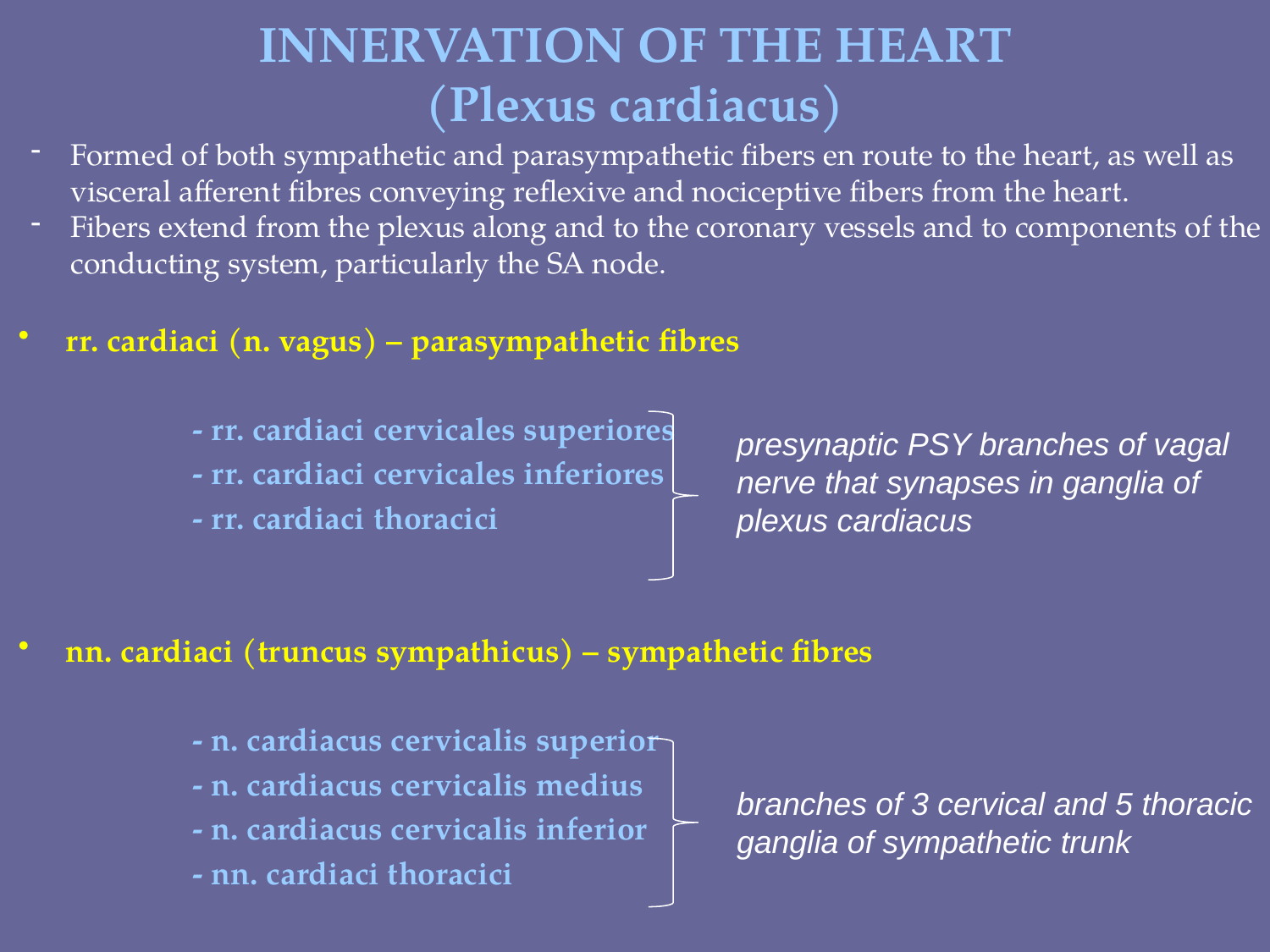

INNERVATION OF THE HEART
(Plexus cardiacus)
Formed of both sympathetic and parasympathetic fibers en route to the heart, as well as
visceral afferent fibres conveying reflexive and nociceptive fibers from the heart.
Fibers extend from the plexus along and to the coronary vessels and to components of the conducting system, particularly the SA node.
rr. cardiaci (n. vagus) – parasympathetic fibres

		- rr. cardiaci cervicales superiores
		- rr. cardiaci cervicales inferiores
		- rr. cardiaci thoracici

nn. cardiaci (truncus sympathicus) – sympathetic fibres

		- n. cardiacus cervicalis superior
		- n. cardiacus cervicalis medius
		- n. cardiacus cervicalis inferior
		- nn. cardiaci thoracici

presynaptic PSY branches of vagal nerve that synapses in ganglia of plexus cardiacus

branches of 3 cervical and 5 thoracic ganglia of sympathetic trunk